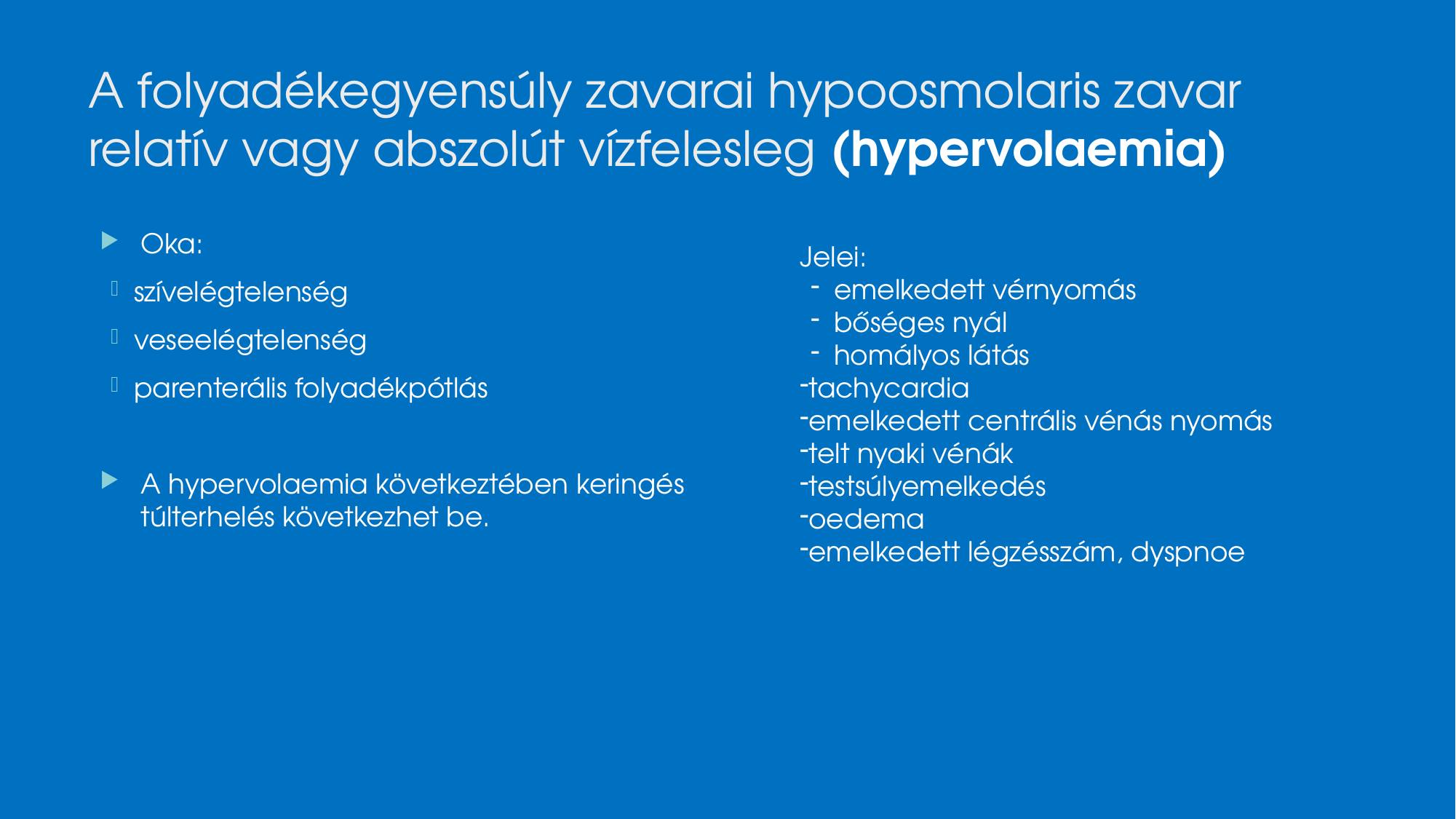

# A folyadékegyensúly zavarai hypoosmolaris zavar relatív vagy abszolút vízfelesleg (hypervolaemia)
Oka:
szívelégtelenség
veseelégtelenség
parenterális folyadékpótlás

A hypervolaemia következtében keringés túlterhelés következhet be.

Jelei:
emelkedett vérnyomás
bőséges nyál
homályos látás
tachycardia
emelkedett centrális vénás nyomás
telt nyaki vénák
testsúlyemelkedés
oedema
emelkedett légzésszám, dyspnoe